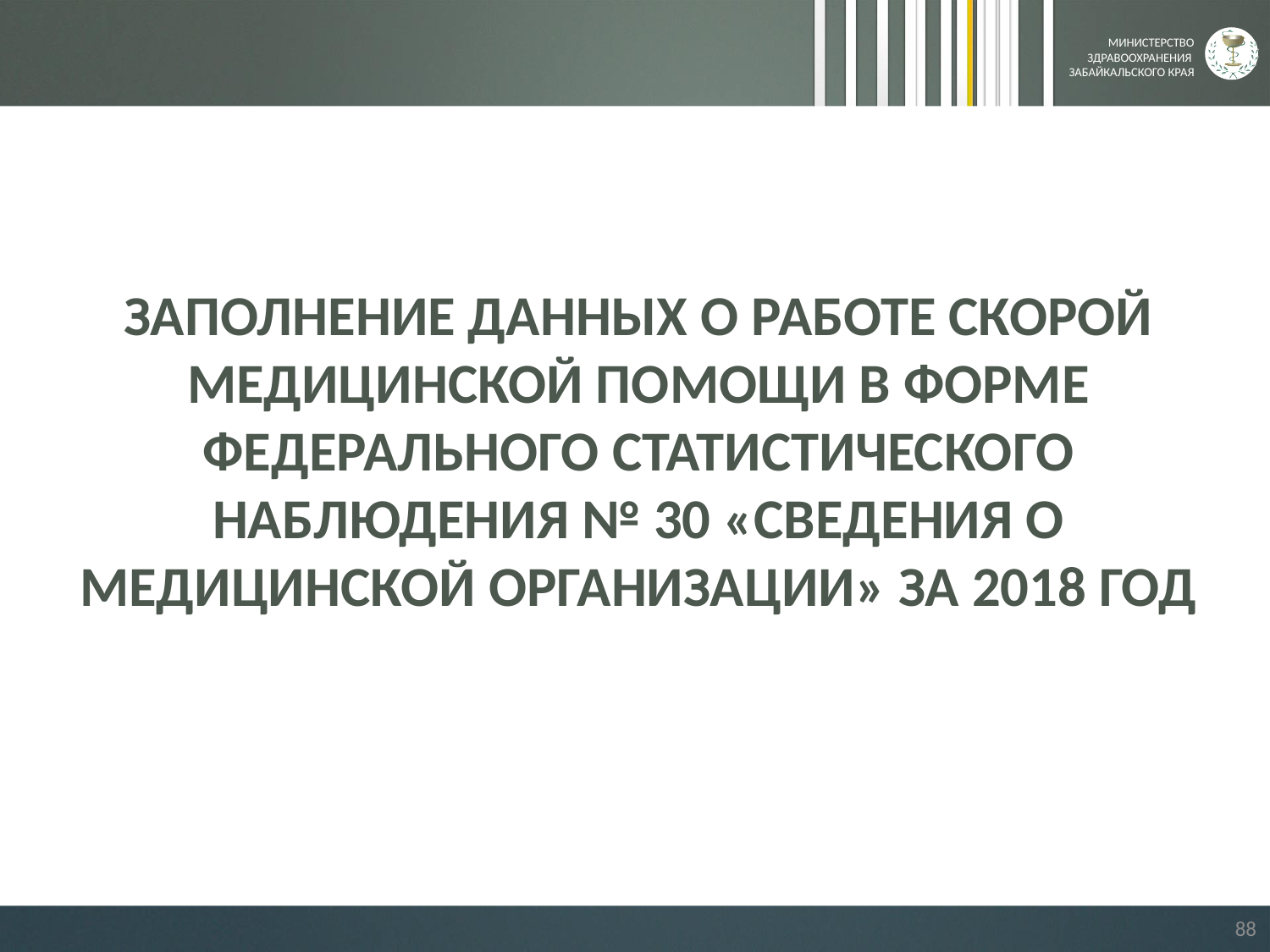

ЗАПОЛНЕНИЕ ДАННЫХ О РАБОТЕ СКОРОЙ МЕДИЦИНСКОЙ ПОМОЩИ В ФОРМЕ ФЕДЕРАЛЬНОГО СТАТИСТИЧЕСКОГО НАБЛЮДЕНИЯ № 30 «СВЕДЕНИЯ О МЕДИЦИНСКОЙ ОРГАНИЗАЦИИ» ЗА 2018 ГОД
88